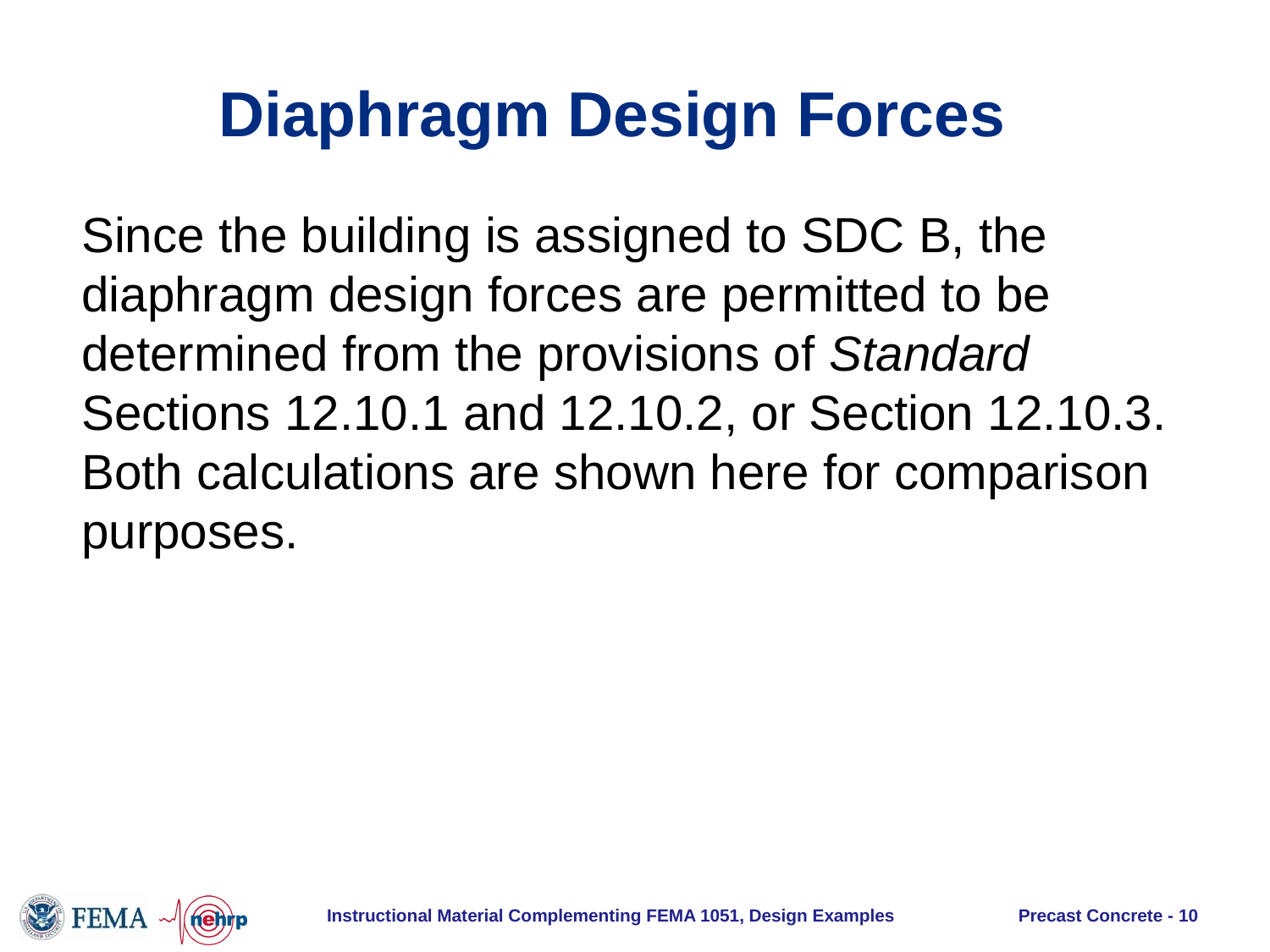

# Diaphragm Design Forces
Since the building is assigned to SDC B, the diaphragm design forces are permitted to be determined from the provisions of Standard Sections 12.10.1 and 12.10.2, or Section 12.10.3. Both calculations are shown here for comparison purposes.